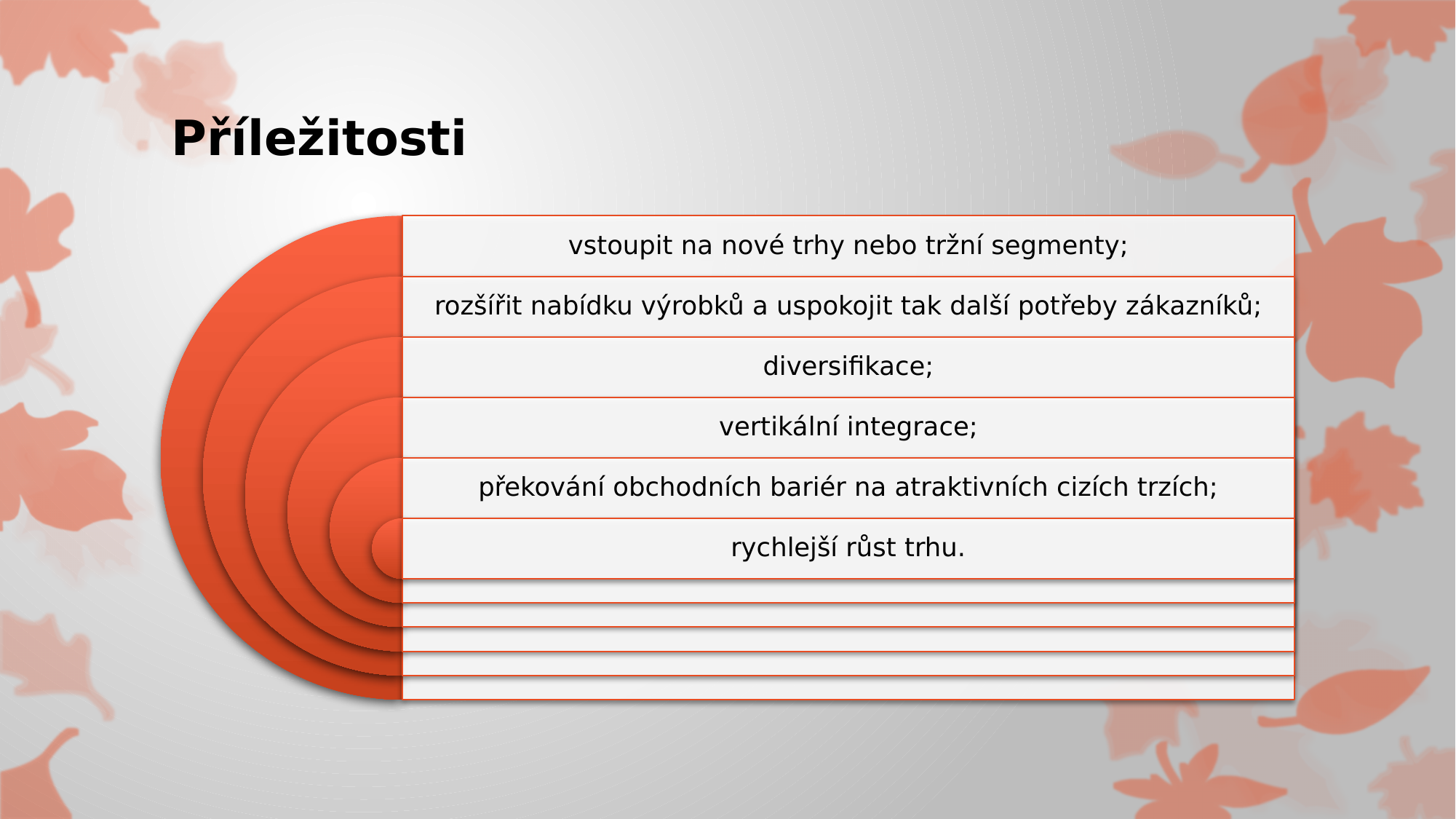

# Příležitosti
vstoupit na nové trhy nebo tržní segmenty;
rozšířit nabídku výrobků a uspokojit tak další potřeby zákazníků;
diversifikace;
vertikální integrace;
překování obchodních bariér na atraktivních cizích trzích;
rychlejší růst trhu.